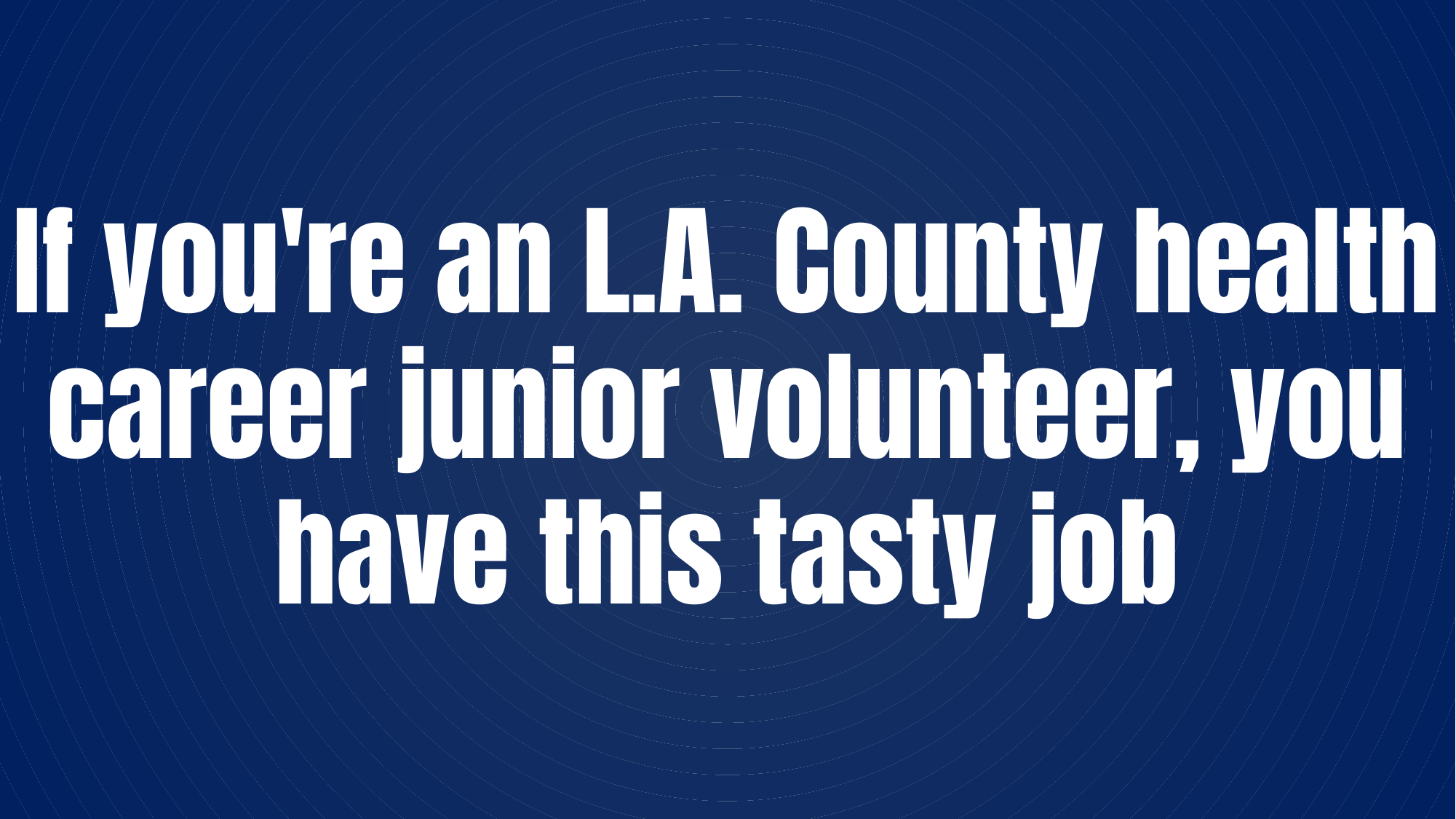

If you're an L.A. County health career junior volunteer, you have this tasty job